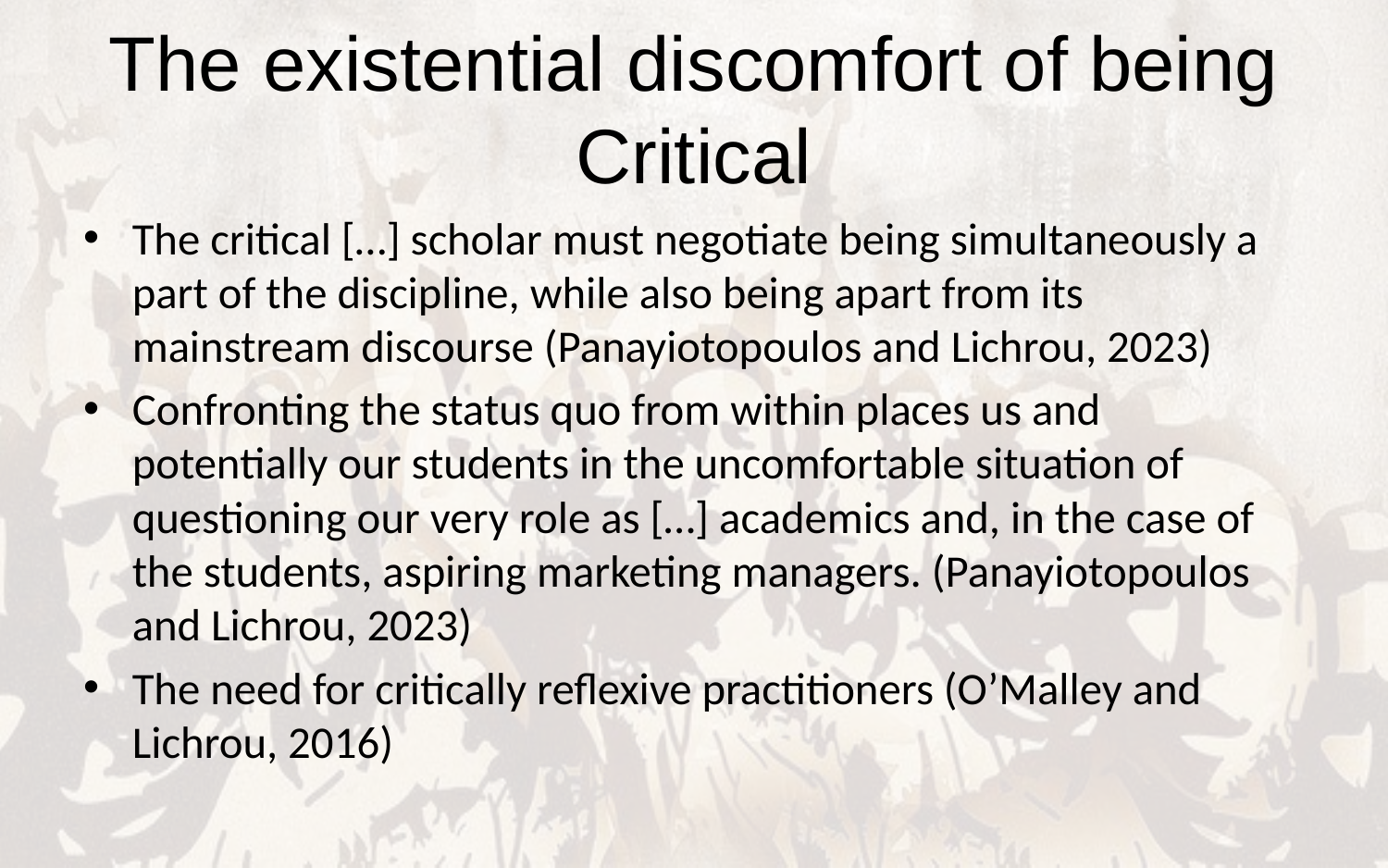

# The existential discomfort of being Critical
The critical […] scholar must negotiate being simultaneously a part of the discipline, while also being apart from its mainstream discourse (Panayiotopoulos and Lichrou, 2023)
Confronting the status quo from within places us and potentially our students in the uncomfortable situation of questioning our very role as […] academics and, in the case of the students, aspiring marketing managers. (Panayiotopoulos and Lichrou, 2023)
The need for critically reflexive practitioners (O’Malley and Lichrou, 2016)